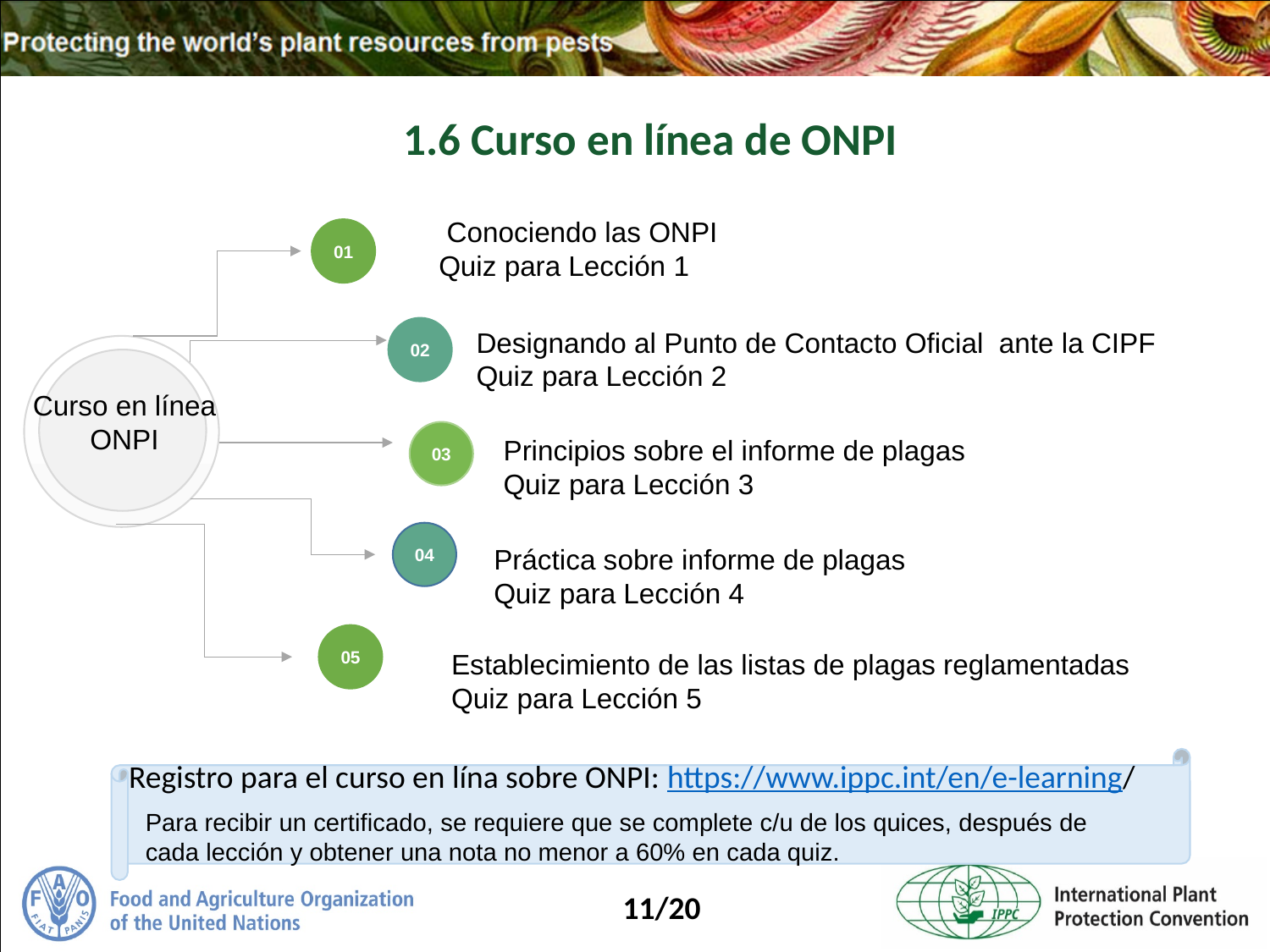

1.6 Curso en línea de ONPI
 Conociendo las ONPI
Quiz para Lección 1
01
02

Curso en línea
ONPI
03
04
05
Designando al Punto de Contacto Oficial  ante la CIPF
Quiz para Lección 2
Principios sobre el informe de plagas
Quiz para Lección 3
Práctica sobre informe de plagas
Quiz para Lección 4
Establecimiento de las listas de plagas reglamentadas
Quiz para Lección 5

Para recibir un certificado, se requiere que se complete c/u de los quices, después de cada lección y obtener una nota no menor a 60% en cada quiz.
Registro para el curso en lína sobre ONPI: https://www.ippc.int/en/e-learning/
11/20